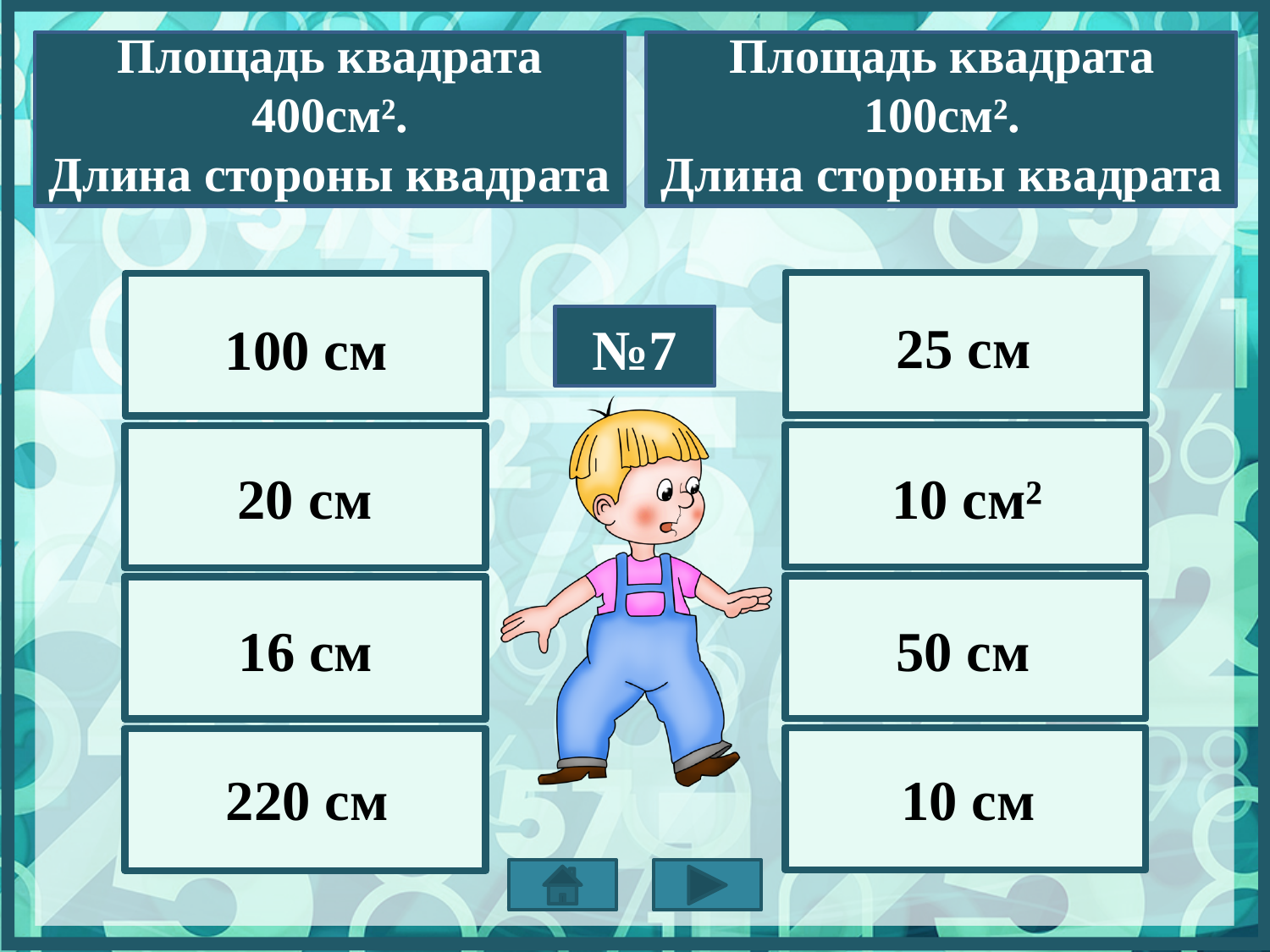

Площадь квадрата 400см².
Длина стороны квадрата
Площадь квадрата 100см².
Длина стороны квадрата
25 см
100 см
№7
20 см
10 см²
16 см
50 см
10 см
220 см